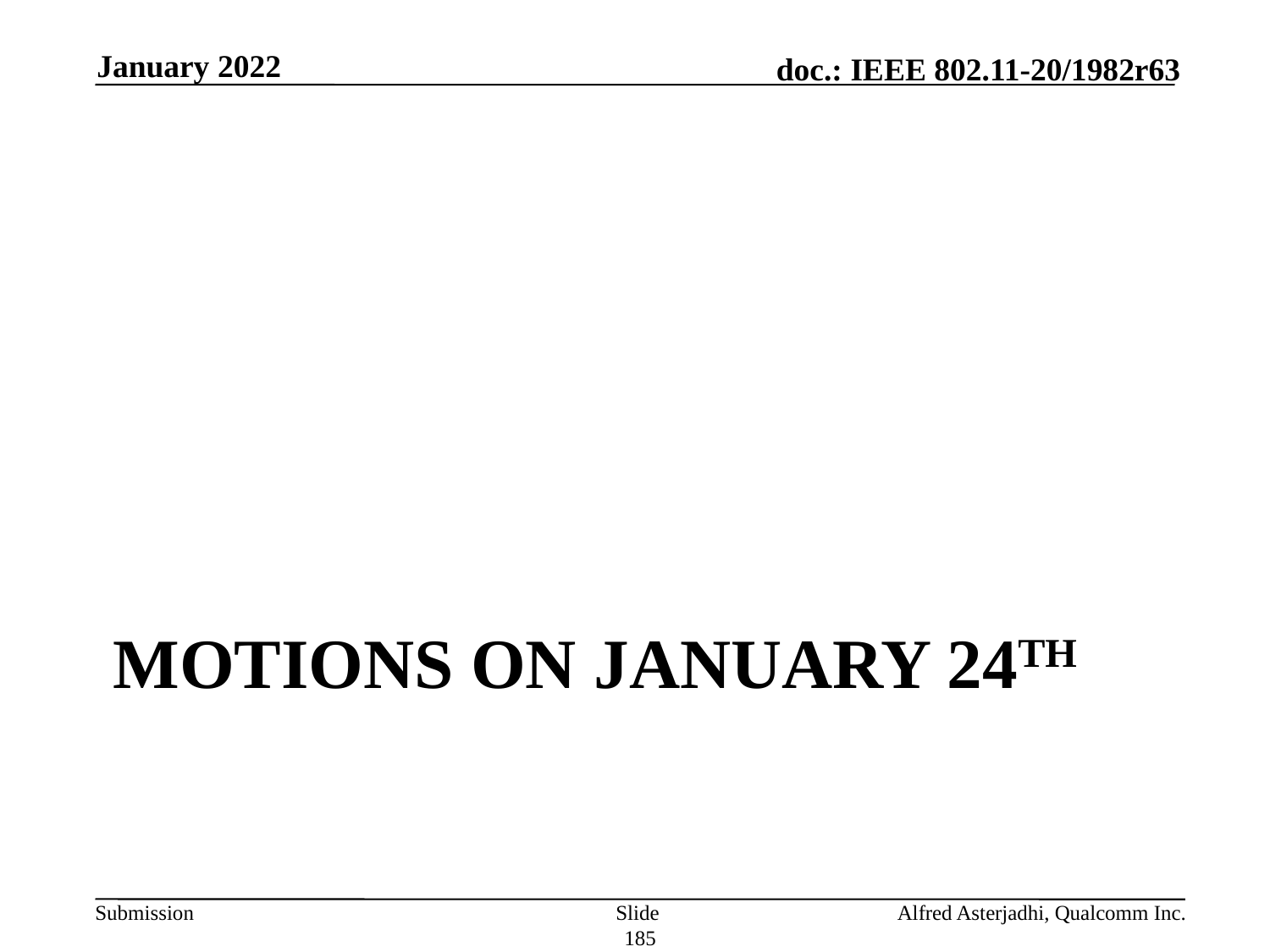

January 2022

# Motions on January 24th
Slide 185
Alfred Asterjadhi, Qualcomm Inc.